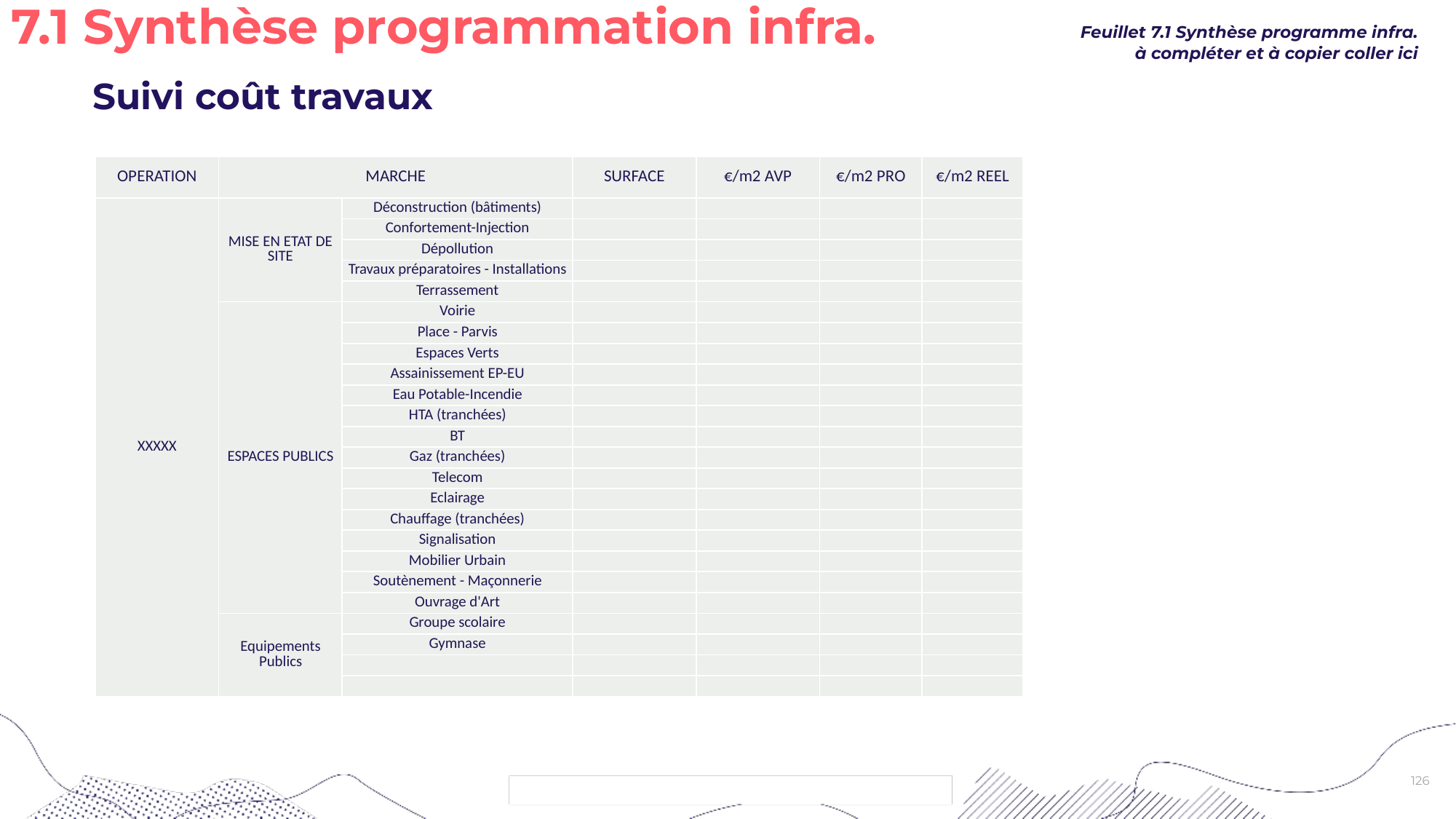

# 7.1 Synthèse programmation infra.
Feuillet 7.1 Synthèse programme infra. à compléter et à copier coller ici
Suivi coût travaux
| OPERATION | MARCHE |  | SURFACE | €/m2 AVP | €/m2 PRO | €/m2 REEL |
| --- | --- | --- | --- | --- | --- | --- |
| XXXXX | MISE EN ETAT DE SITE | Déconstruction (bâtiments) |  |  |  |  |
|  |  | Confortement-Injection |  |  |  |  |
|  |  | Dépollution |  |  |  |  |
|  |  | Travaux préparatoires - Installations |  |  |  |  |
|  |  | Terrassement |  |  |  |  |
|  | ESPACES PUBLICS | Voirie |  |  |  |  |
|  |  | Place - Parvis |  |  |  |  |
|  |  | Espaces Verts |  |  |  |  |
|  |  | Assainissement EP-EU |  |  |  |  |
|  |  | Eau Potable-Incendie |  |  |  |  |
|  |  | HTA (tranchées) |  |  |  |  |
|  |  | BT |  |  |  |  |
|  |  | Gaz (tranchées) |  |  |  |  |
|  |  | Telecom |  |  |  |  |
|  |  | Eclairage |  |  |  |  |
|  |  | Chauffage (tranchées) |  |  |  |  |
|  |  | Signalisation |  |  |  |  |
|  |  | Mobilier Urbain |  |  |  |  |
|  |  | Soutènement - Maçonnerie |  |  |  |  |
|  |  | Ouvrage d'Art |  |  |  |  |
|  | Equipements Publics | Groupe scolaire |  |  |  |  |
|  |  | Gymnase |  |  |  |  |
|  |  |  |  |  |  |  |
|  |  |  |  |  |  |  |
126